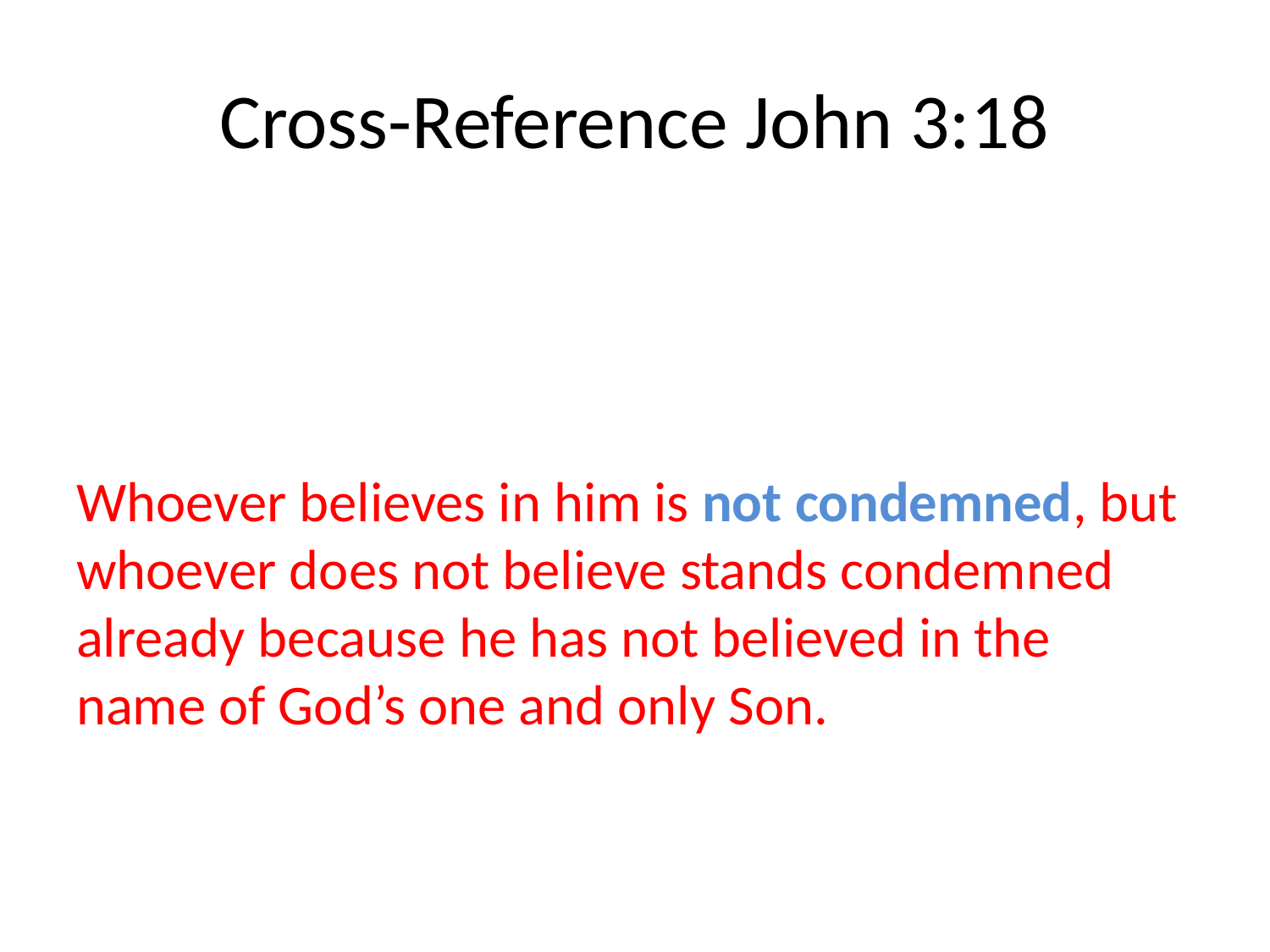

# Cross-Reference John 3:18

Whoever believes in him is not condemned, but whoever does not believe stands condemned already because he has not believed in the name of God’s one and only Son.